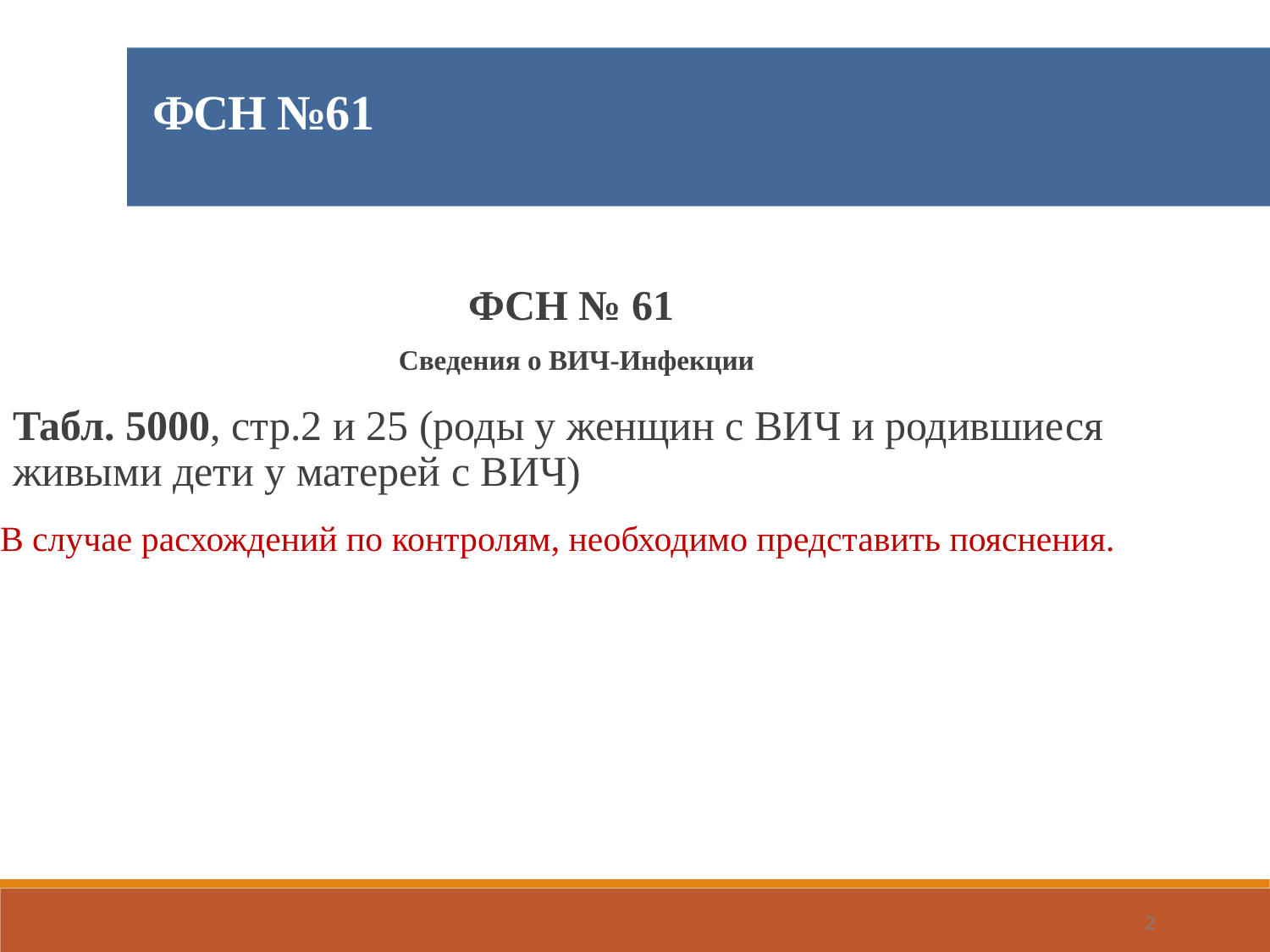

ФСН №61

ФСН № 61
 Сведения о ВИЧ-Инфекции
Табл. 5000, стр.2 и 25 (роды у женщин с ВИЧ и родившиеся живыми дети у матерей с ВИЧ)
В случае расхождений по контролям, необходимо представить пояснения.

2